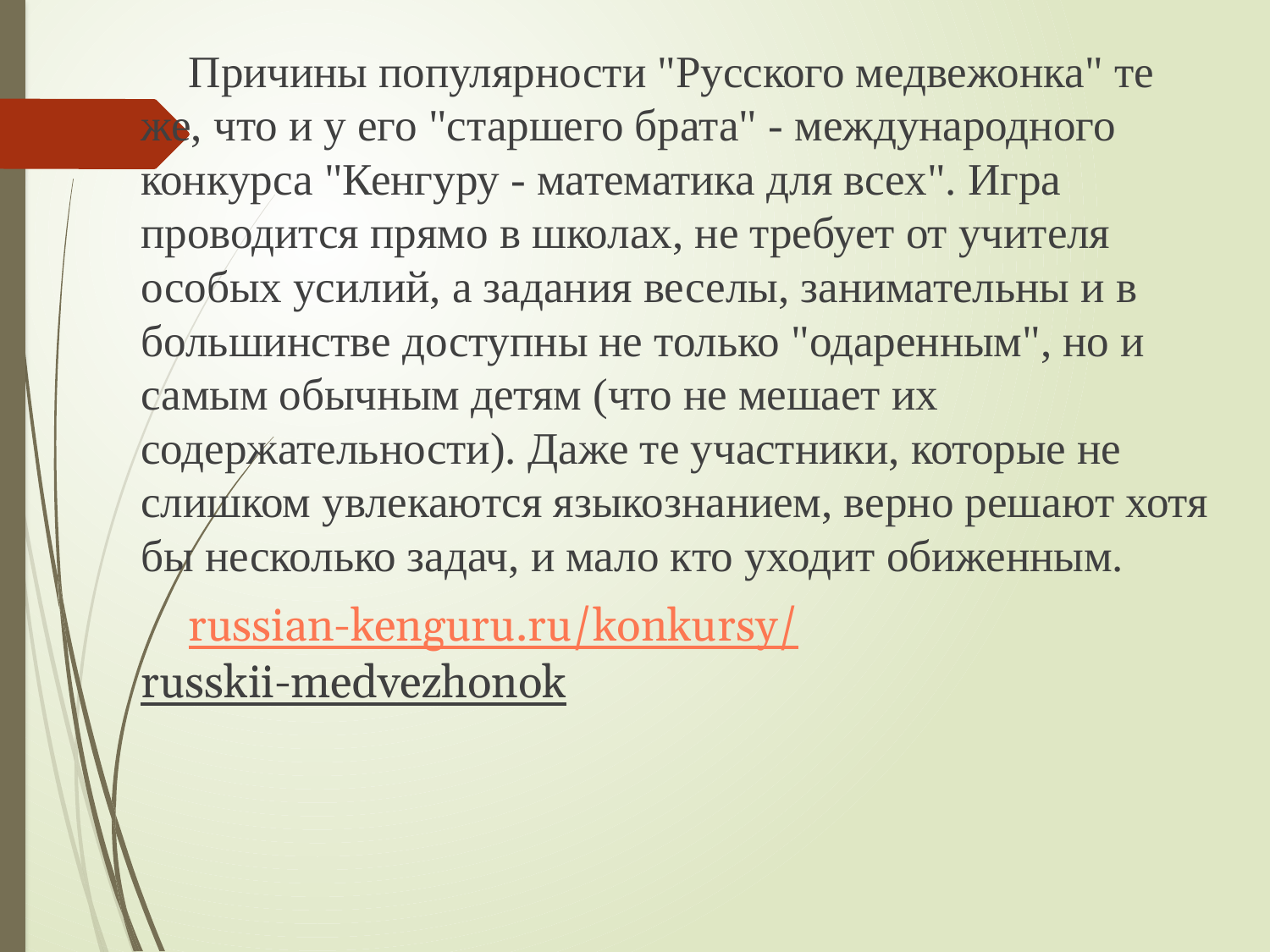

Причины популярности "Русского медвежонка" те же, что и у его "старшего брата" - международного конкурса "Кенгуру - математика для всех". Игра проводится прямо в школах, не требует от учителя особых усилий, а задания веселы, занимательны и в большинстве доступны не только "одаренным", но и самым обычным детям (что не мешает их содержательности). Даже те участники, которые не слишком увлекаются языкознанием, верно решают хотя бы несколько задач, и мало кто уходит обиженным.
russian-kenguru.ru/konkursy/russkii-medvezhonok